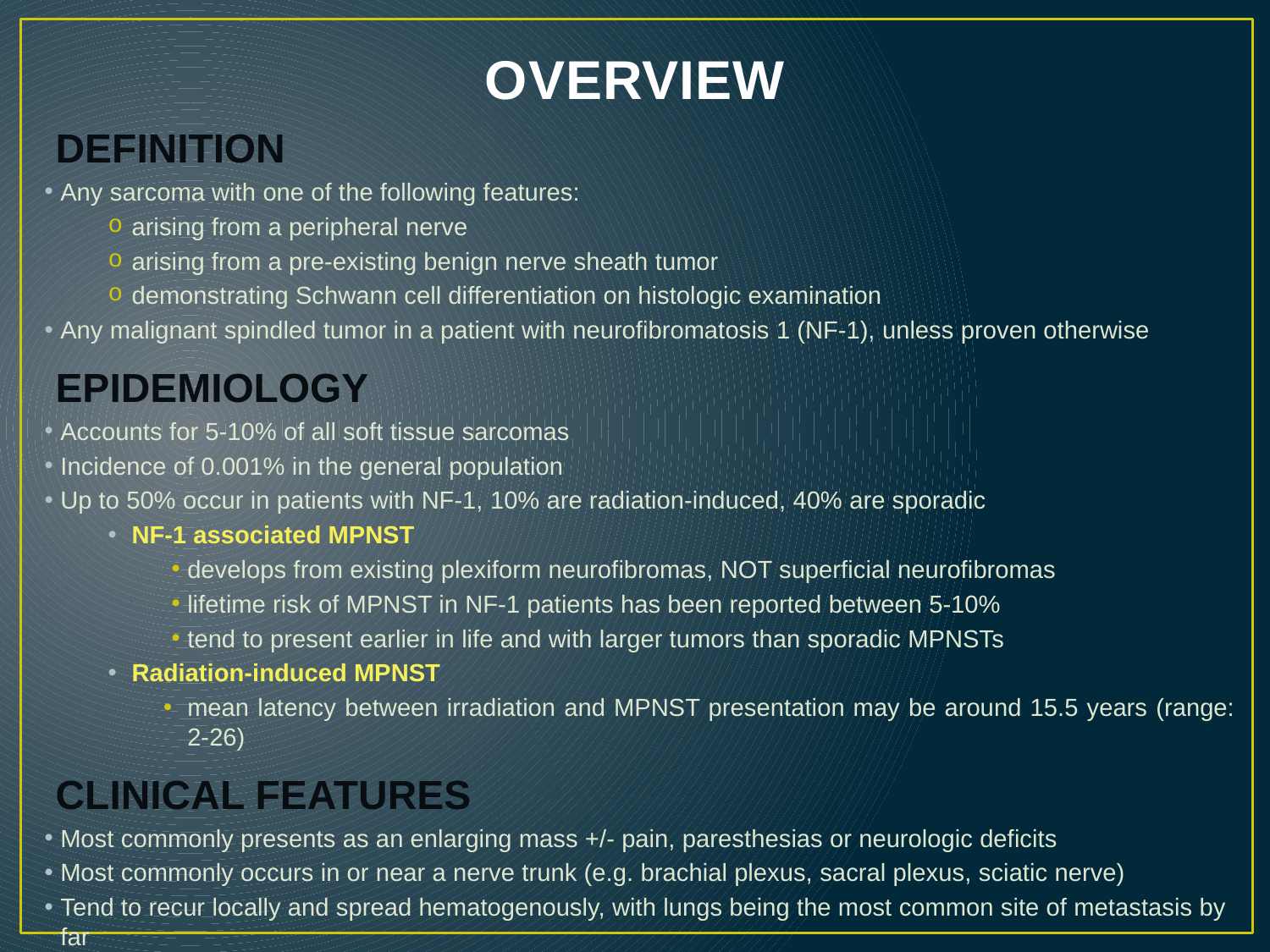

# OVERVIEW
 DEFINITION
Any sarcoma with one of the following features:
arising from a peripheral nerve
arising from a pre-existing benign nerve sheath tumor
demonstrating Schwann cell differentiation on histologic examination
Any malignant spindled tumor in a patient with neurofibromatosis 1 (NF-1), unless proven otherwise

 EPIDEMIOLOGY
Accounts for 5-10% of all soft tissue sarcomas
Incidence of 0.001% in the general population
Up to 50% occur in patients with NF-1, 10% are radiation-induced, 40% are sporadic
NF-1 associated MPNST
develops from existing plexiform neurofibromas, NOT superficial neurofibromas
lifetime risk of MPNST in NF-1 patients has been reported between 5-10%
tend to present earlier in life and with larger tumors than sporadic MPNSTs
Radiation-induced MPNST
mean latency between irradiation and MPNST presentation may be around 15.5 years (range: 2-26)

 CLINICAL FEATURES
Most commonly presents as an enlarging mass +/- pain, paresthesias or neurologic deficits
Most commonly occurs in or near a nerve trunk (e.g. brachial plexus, sacral plexus, sciatic nerve)
Tend to recur locally and spread hematogenously, with lungs being the most common site of metastasis by far